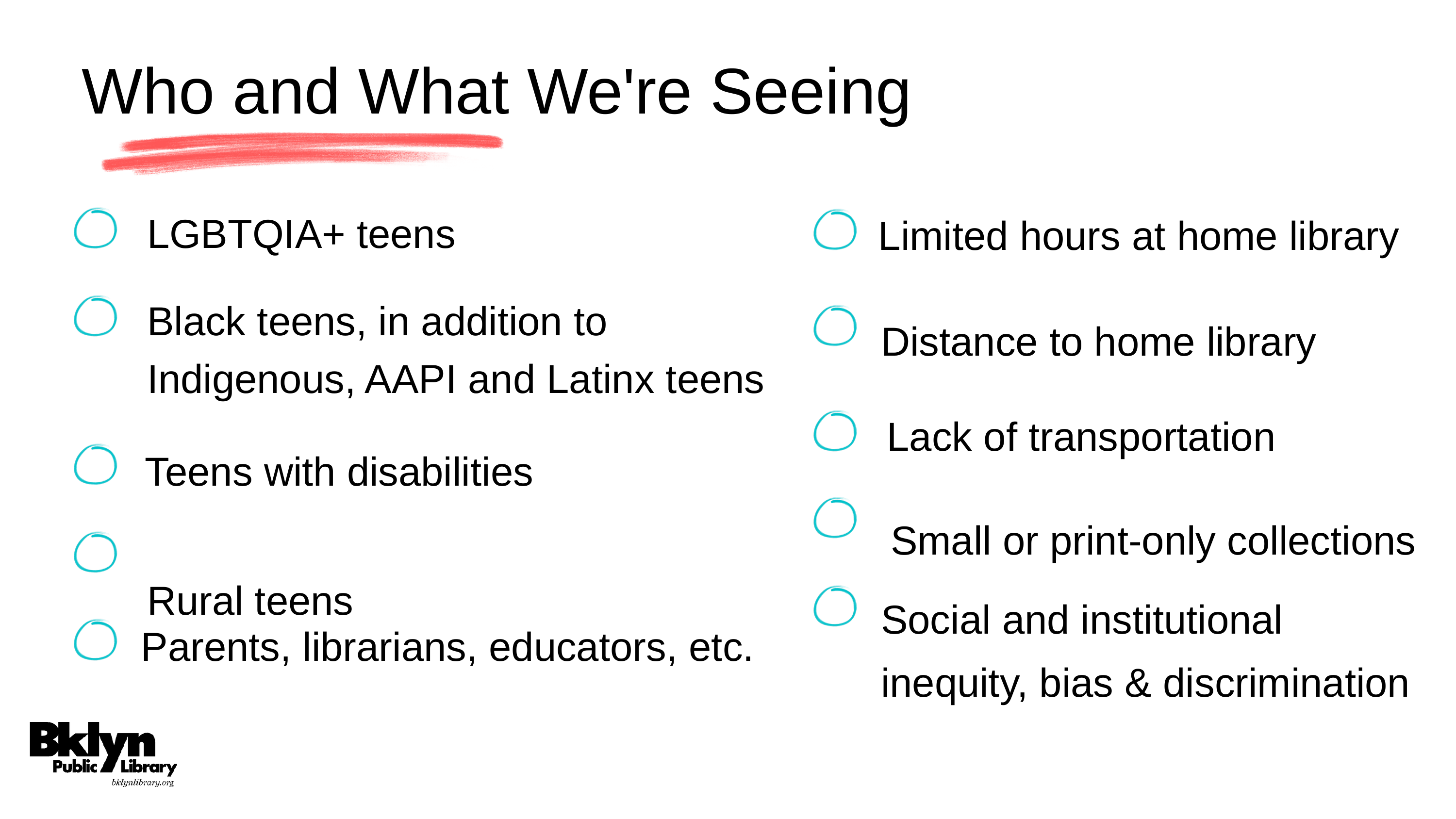

Who and What We're Seeing

LGBTQIA+ teens

Limited hours at home library
Black teens, in addition to Indigenous, AAPI and Latinx teens

Distance to home library
Lack of transportation

Teens with disabilities

Small or print-only collections

Rural teens

Social and institutional inequity, bias & discrimination

Parents, librarians, educators, etc.